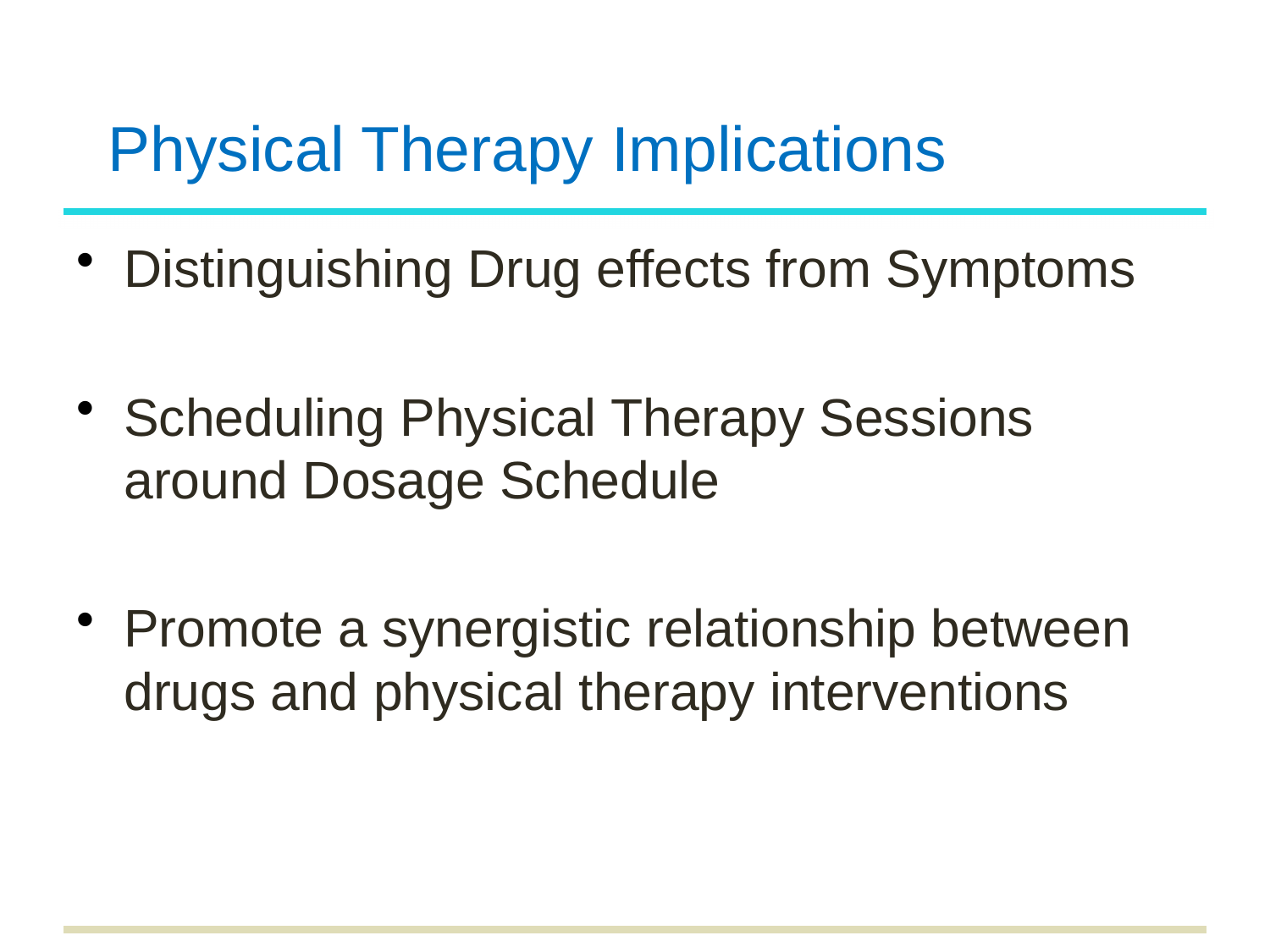

# Physical Therapy Implications
Distinguishing Drug effects from Symptoms

Scheduling Physical Therapy Sessions around Dosage Schedule

Promote a synergistic relationship between drugs and physical therapy interventions
54